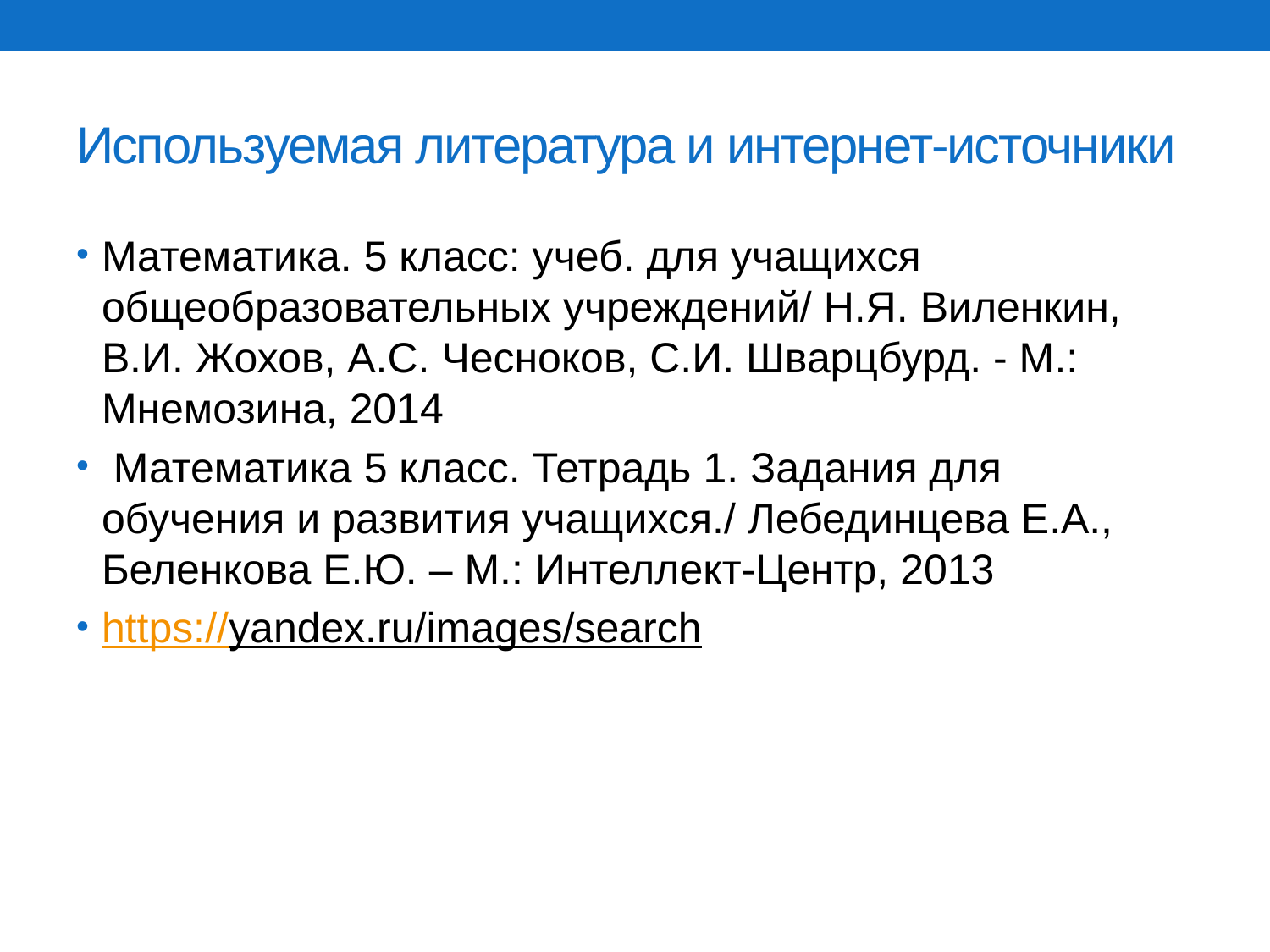

# Используемая литература и интернет-источники
Математика. 5 класс: учеб. для учащихся общеобразовательных учреждений/ Н.Я. Виленкин, В.И. Жохов, А.С. Чесноков, С.И. Шварцбурд. - М.: Мнемозина, 2014
 Математика 5 класс. Тетрадь 1. Задания для обучения и развития учащихся./ Лебединцева Е.А., Беленкова Е.Ю. – М.: Интеллект-Центр, 2013
https://yandex.ru/images/search